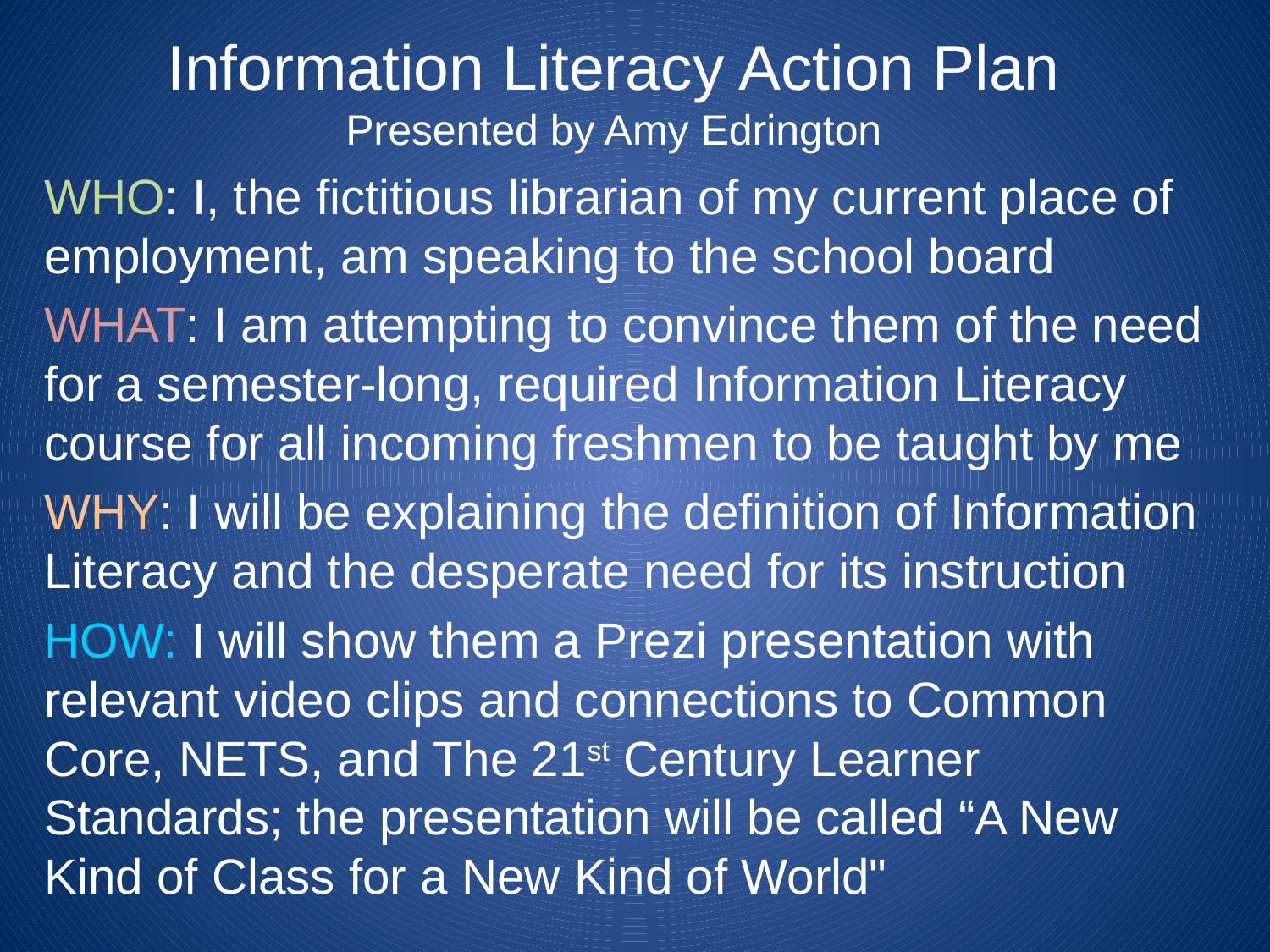

# Information Literacy Action Plan Presented by Amy Edrington
WHO: I, the fictitious librarian of my current place of employment, am speaking to the school board
WHAT: I am attempting to convince them of the need for a semester-long, required Information Literacy course for all incoming freshmen to be taught by me
WHY: I will be explaining the definition of Information Literacy and the desperate need for its instruction
HOW: I will show them a Prezi presentation with relevant video clips and connections to Common Core, NETS, and The 21st Century Learner Standards; the presentation will be called “A New Kind of Class for a New Kind of World"